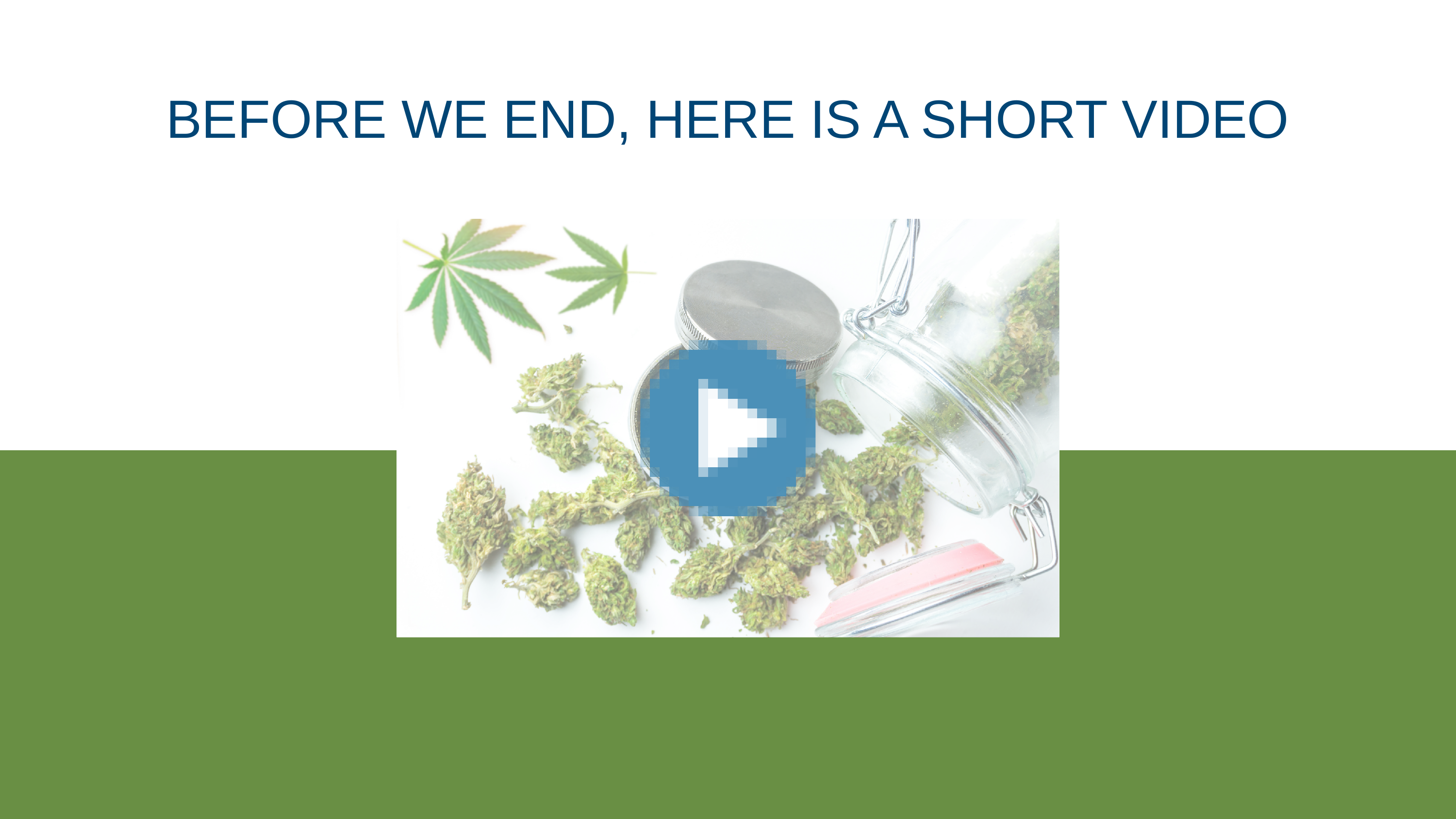

BEFORE WE END, HERE IS A SHORT VIDEO